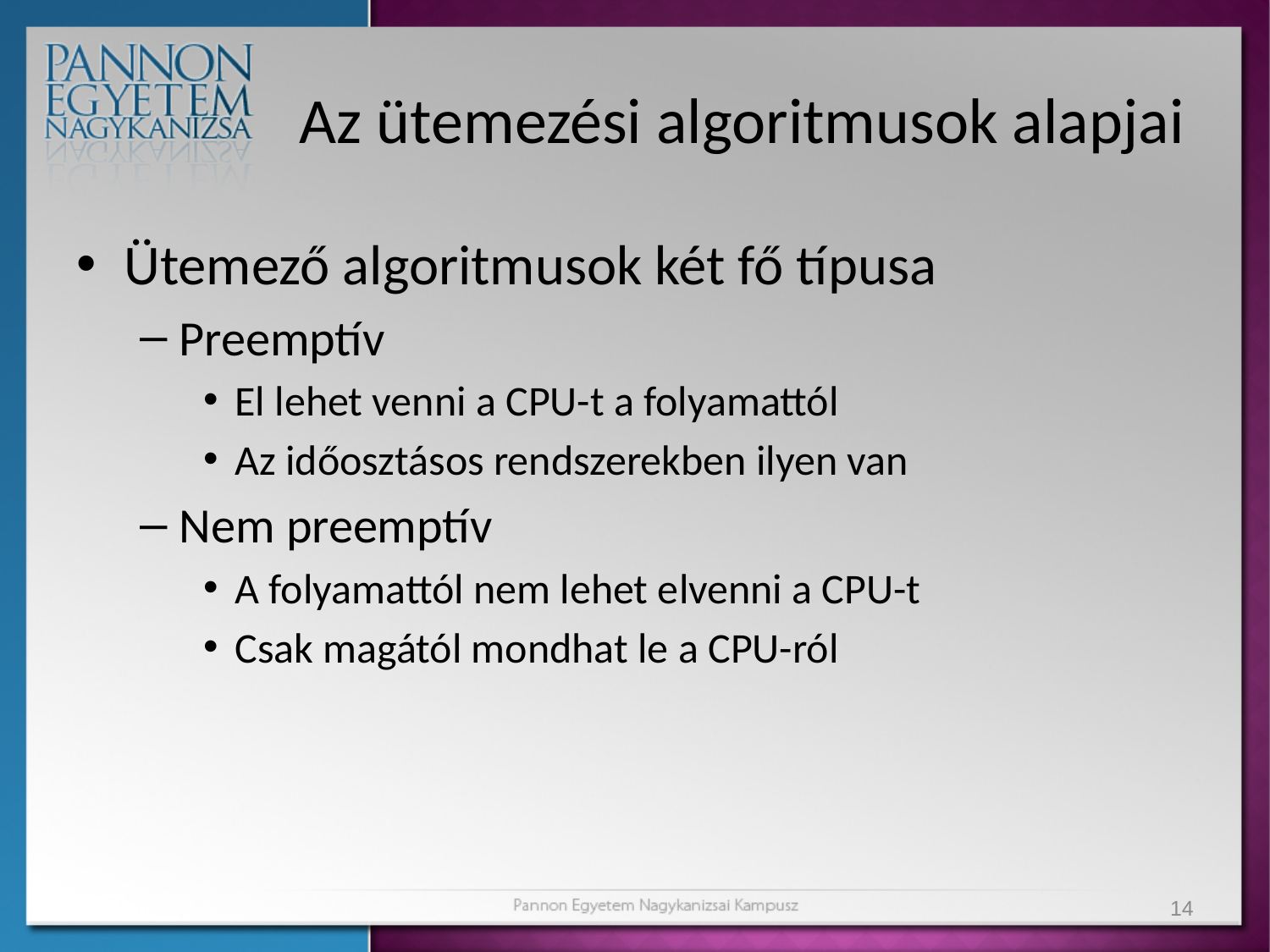

# Az ütemezési algoritmusok alapjai
Ütemező algoritmusok két fő típusa
Preemptív
El lehet venni a CPU-t a folyamattól
Az időosztásos rendszerekben ilyen van
Nem preemptív
A folyamattól nem lehet elvenni a CPU-t
Csak magától mondhat le a CPU-ról
14